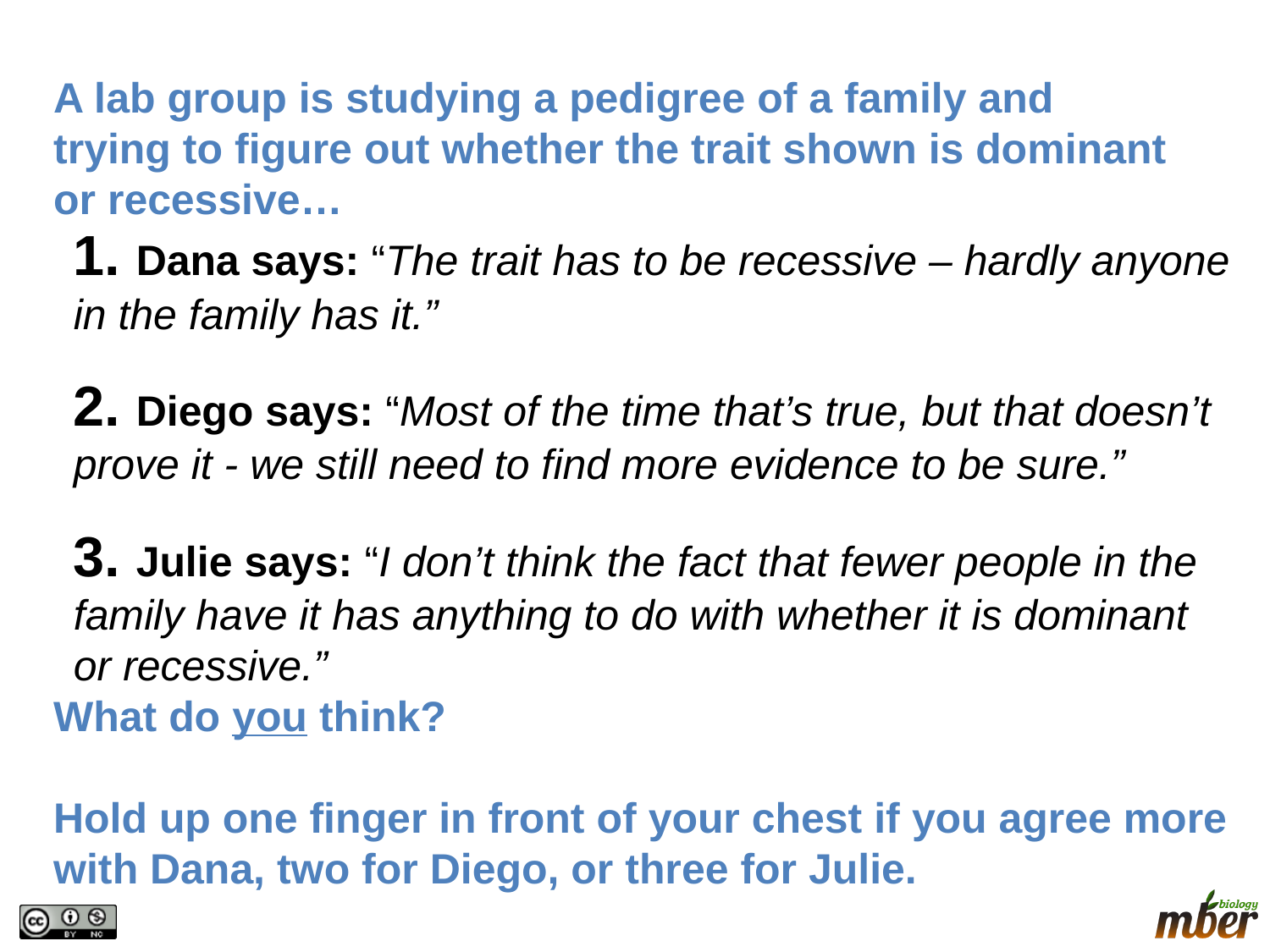

A lab group is studying a pedigree of a family and trying to figure out whether the trait shown is dominant or recessive…
1. Dana says: “The trait has to be recessive – hardly anyone in the family has it.”
2. Diego says: “Most of the time that’s true, but that doesn’t prove it - we still need to find more evidence to be sure.”
3. Julie says: “I don’t think the fact that fewer people in the family have it has anything to do with whether it is dominant or recessive.”
What do you think?

Hold up one finger in front of your chest if you agree more with Dana, two for Diego, or three for Julie.